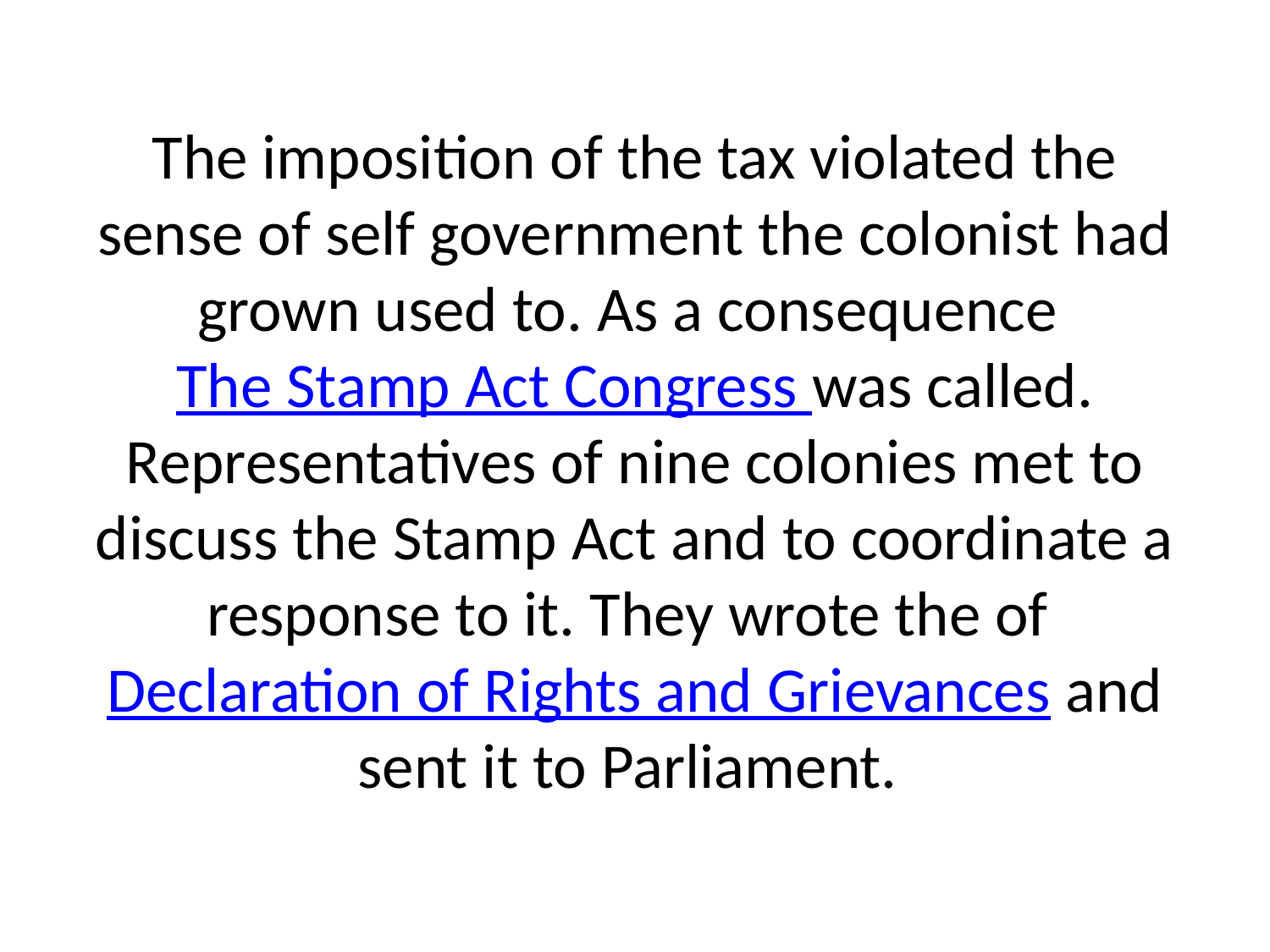

# The imposition of the tax violated the sense of self government the colonist had grown used to. As a consequence The Stamp Act Congress was called. Representatives of nine colonies met to discuss the Stamp Act and to coordinate a response to it. They wrote the of Declaration of Rights and Grievances and sent it to Parliament.